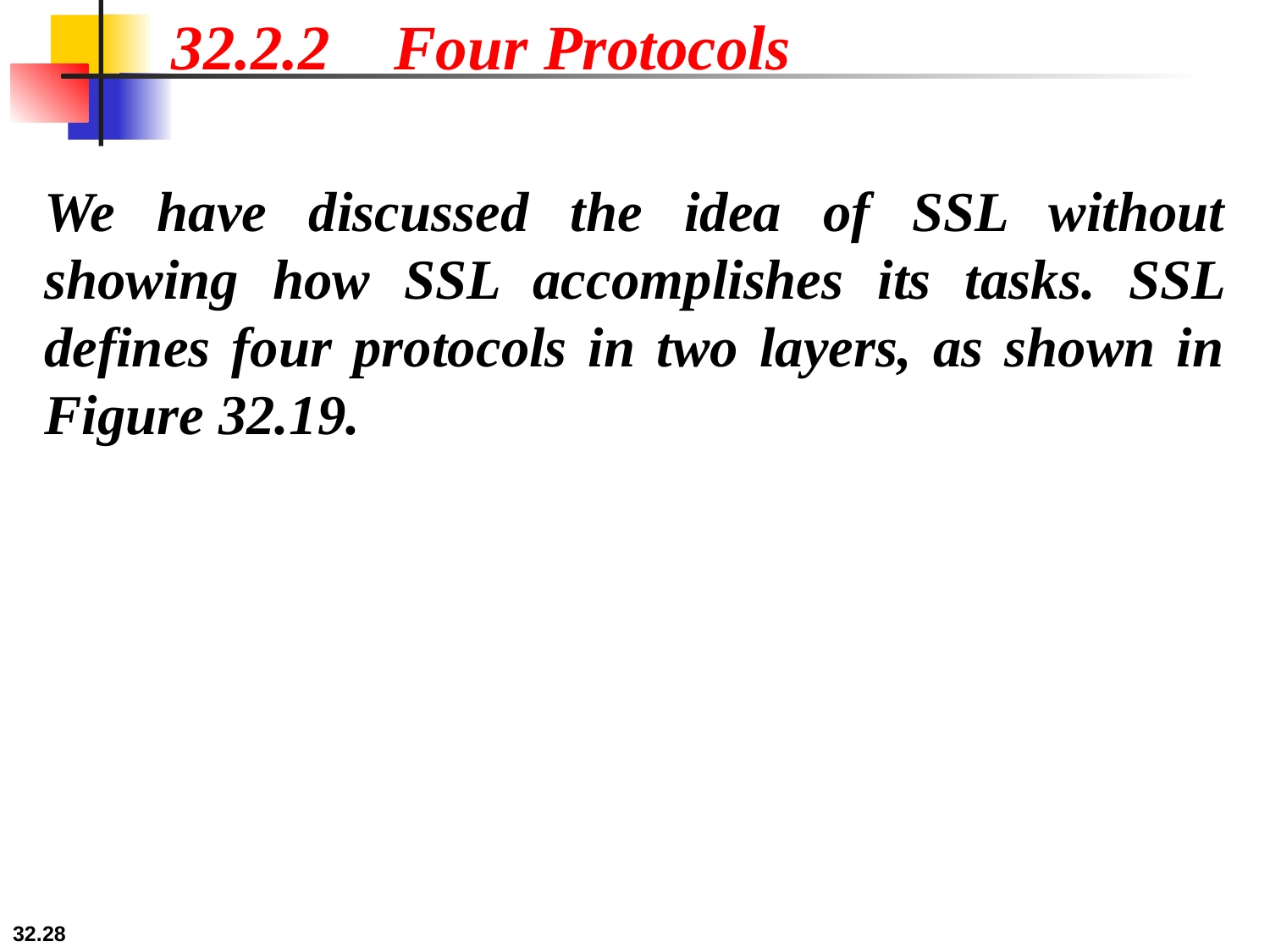

32.2.2    Four Protocols

We have discussed the idea of SSL without showing how SSL accomplishes its tasks. SSL defines four protocols in two layers, as shown in Figure 32.19.

32.28